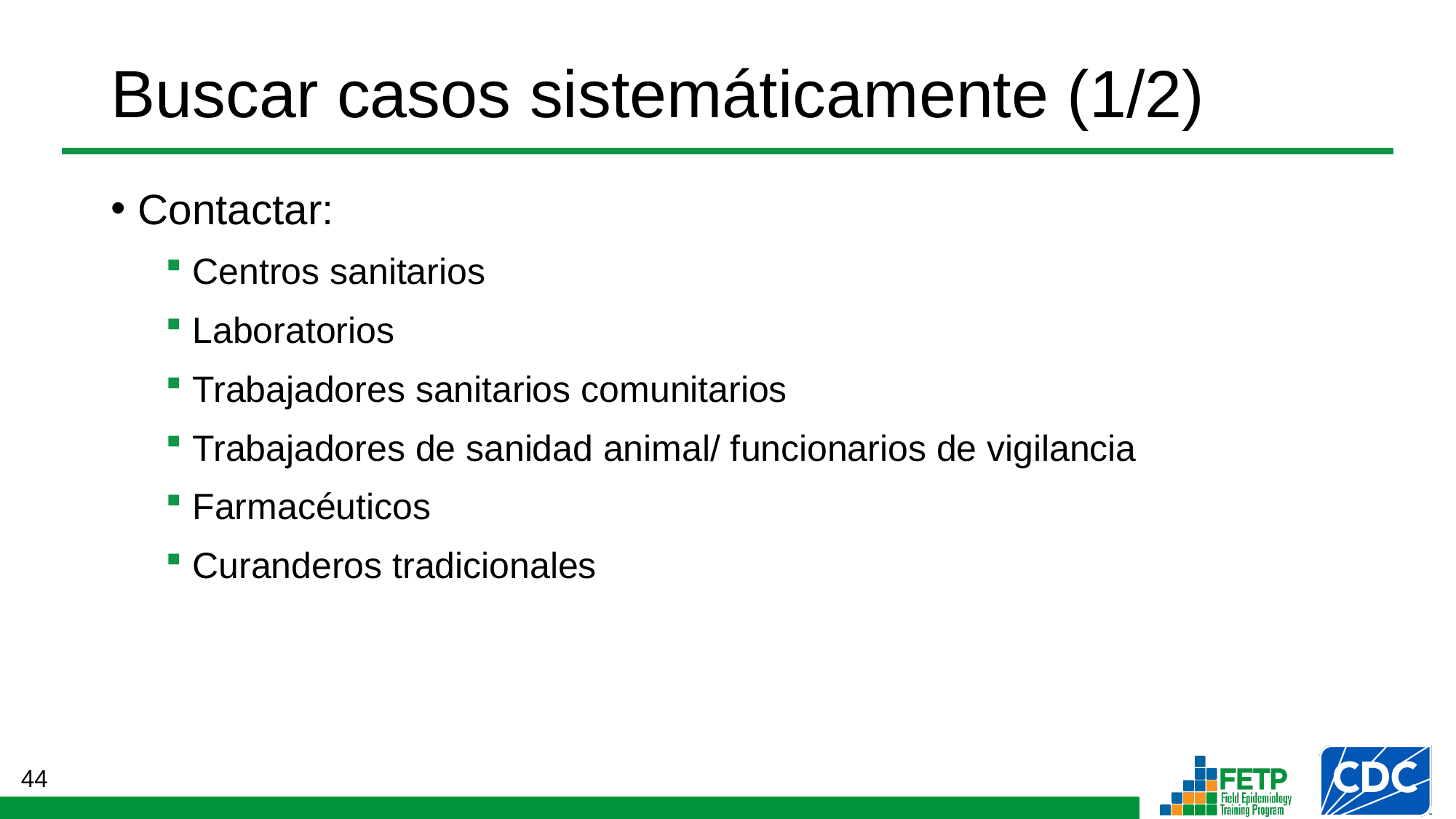

# Buscar casos sistemáticamente (1/2)
Contactar:
Centros sanitarios
Laboratorios
Trabajadores sanitarios comunitarios
Trabajadores de sanidad animal/ funcionarios de vigilancia
Farmacéuticos
Curanderos tradicionales